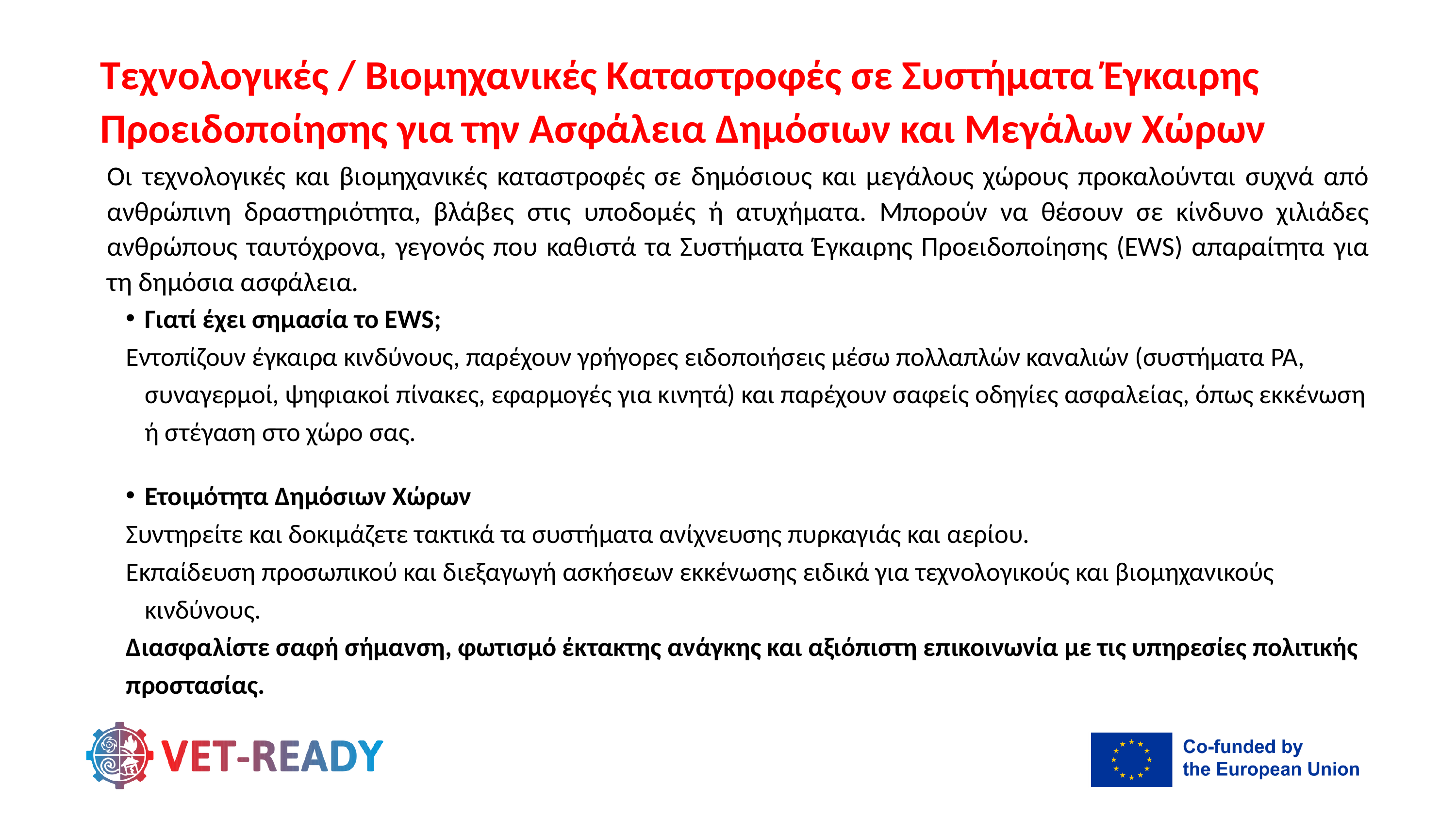

Τεχνολογικές / Βιομηχανικές Καταστροφές σε Συστήματα Έγκαιρης Προειδοποίησης για την Ασφάλεια Δημόσιων και Μεγάλων Χώρων
Οι τεχνολογικές και βιομηχανικές καταστροφές σε δημόσιους και μεγάλους χώρους προκαλούνται συχνά από ανθρώπινη δραστηριότητα, βλάβες στις υποδομές ή ατυχήματα. Μπορούν να θέσουν σε κίνδυνο χιλιάδες ανθρώπους ταυτόχρονα, γεγονός που καθιστά τα Συστήματα Έγκαιρης Προειδοποίησης (EWS) απαραίτητα για τη δημόσια ασφάλεια.
Γιατί έχει σημασία το EWS;
Εντοπίζουν έγκαιρα κινδύνους, παρέχουν γρήγορες ειδοποιήσεις μέσω πολλαπλών καναλιών (συστήματα PA, συναγερμοί, ψηφιακοί πίνακες, εφαρμογές για κινητά) και παρέχουν σαφείς οδηγίες ασφαλείας, όπως εκκένωση ή στέγαση στο χώρο σας.

Ετοιμότητα Δημόσιων Χώρων
Συντηρείτε και δοκιμάζετε τακτικά τα συστήματα ανίχνευσης πυρκαγιάς και αερίου.
Εκπαίδευση προσωπικού και διεξαγωγή ασκήσεων εκκένωσης ειδικά για τεχνολογικούς και βιομηχανικούς κινδύνους.
Διασφαλίστε σαφή σήμανση, φωτισμό έκτακτης ανάγκης και αξιόπιστη επικοινωνία με τις υπηρεσίες πολιτικής προστασίας.